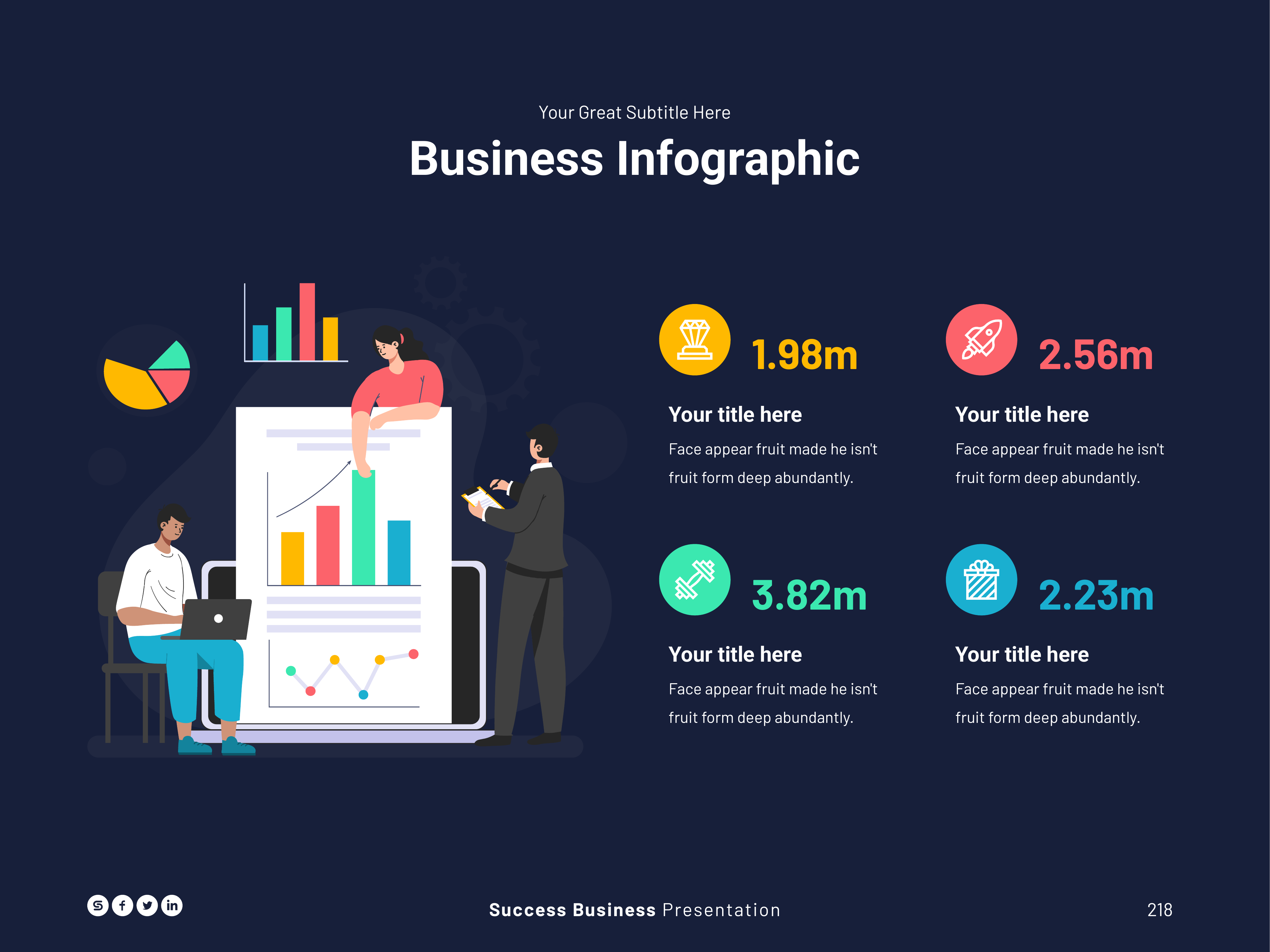

Your Great Subtitle Here
Business Infographic

1.98m
2.56m

Your title here
Face appear fruit made he isn't fruit form deep abundantly.
Your title here
Face appear fruit made he isn't fruit form deep abundantly.

3.82m
2.23m

Your title here
Face appear fruit made he isn't fruit form deep abundantly.
Your title here
Face appear fruit made he isn't fruit form deep abundantly.